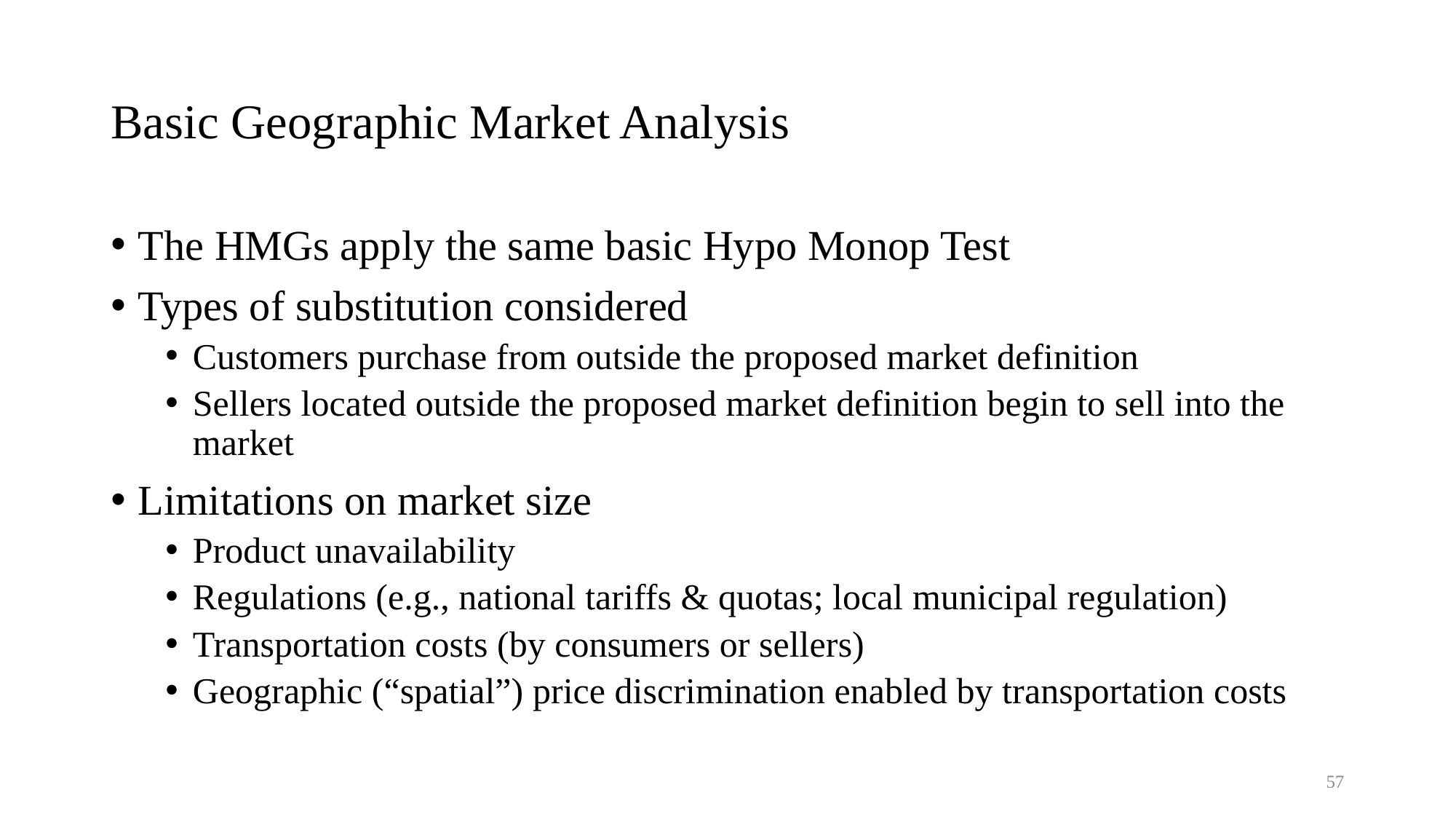

# Basic Geographic Market Analysis
The HMGs apply the same basic Hypo Monop Test
Types of substitution considered
Customers purchase from outside the proposed market definition
Sellers located outside the proposed market definition begin to sell into the market
Limitations on market size
Product unavailability
Regulations (e.g., national tariffs & quotas; local municipal regulation)
Transportation costs (by consumers or sellers)
Geographic (“spatial”) price discrimination enabled by transportation costs

57